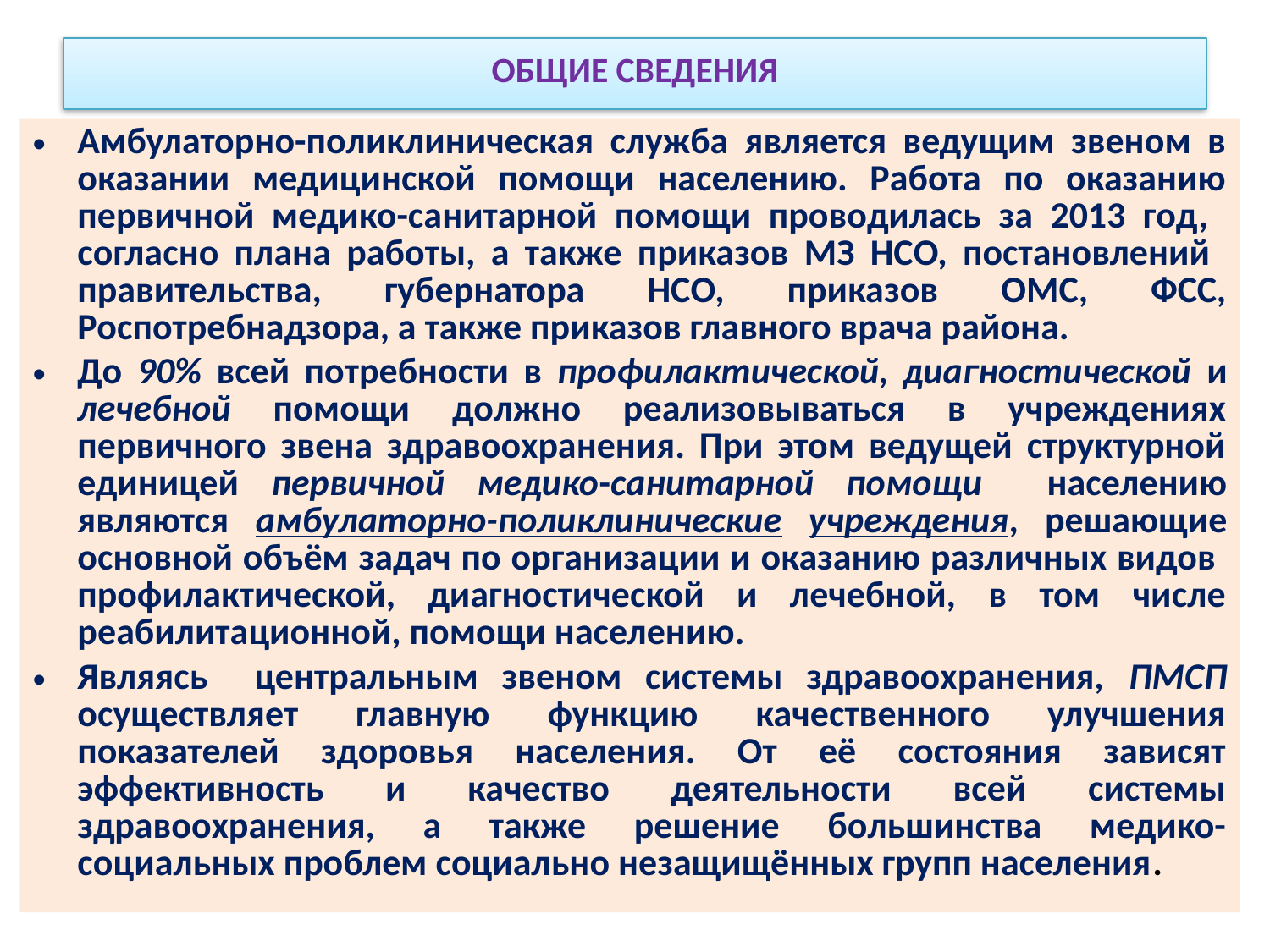

# ОБЩИЕ СВЕДЕНИЯ
Амбулаторно-поликлиническая служба является ведущим звеном в оказании медицинской помощи населению. Работа по оказанию первичной медико-санитарной помощи проводилась за 2013 год,  согласно плана работы, а также приказов МЗ НСО, постановлений  правительства, губернатора НСО, приказов ОМС, ФСС, Роспотребнадзора, а также приказов главного врача района.
До 90% всей потребности в профилактической, диагностической и лечебной помощи должно реализовываться в учреждениях первичного звена здравоохранения. При этом ведущей структурной единицей первичной медико-санитарной помощи  населению являются амбулаторно-поликлинические учреждения, решающие основной объём задач по организации и оказанию различных видов  профилактической, диагностической и лечебной, в том числе реабилитационной, помощи населению.
Являясь  центральным звеном системы здравоохранения, ПМСП осуществляет главную функцию качественного улучшения показателей здоровья населения. От её состояния зависят эффективность и качество деятельности всей системы здравоохранения, а также решение большинства медико-социальных проблем социально незащищённых групп населения.